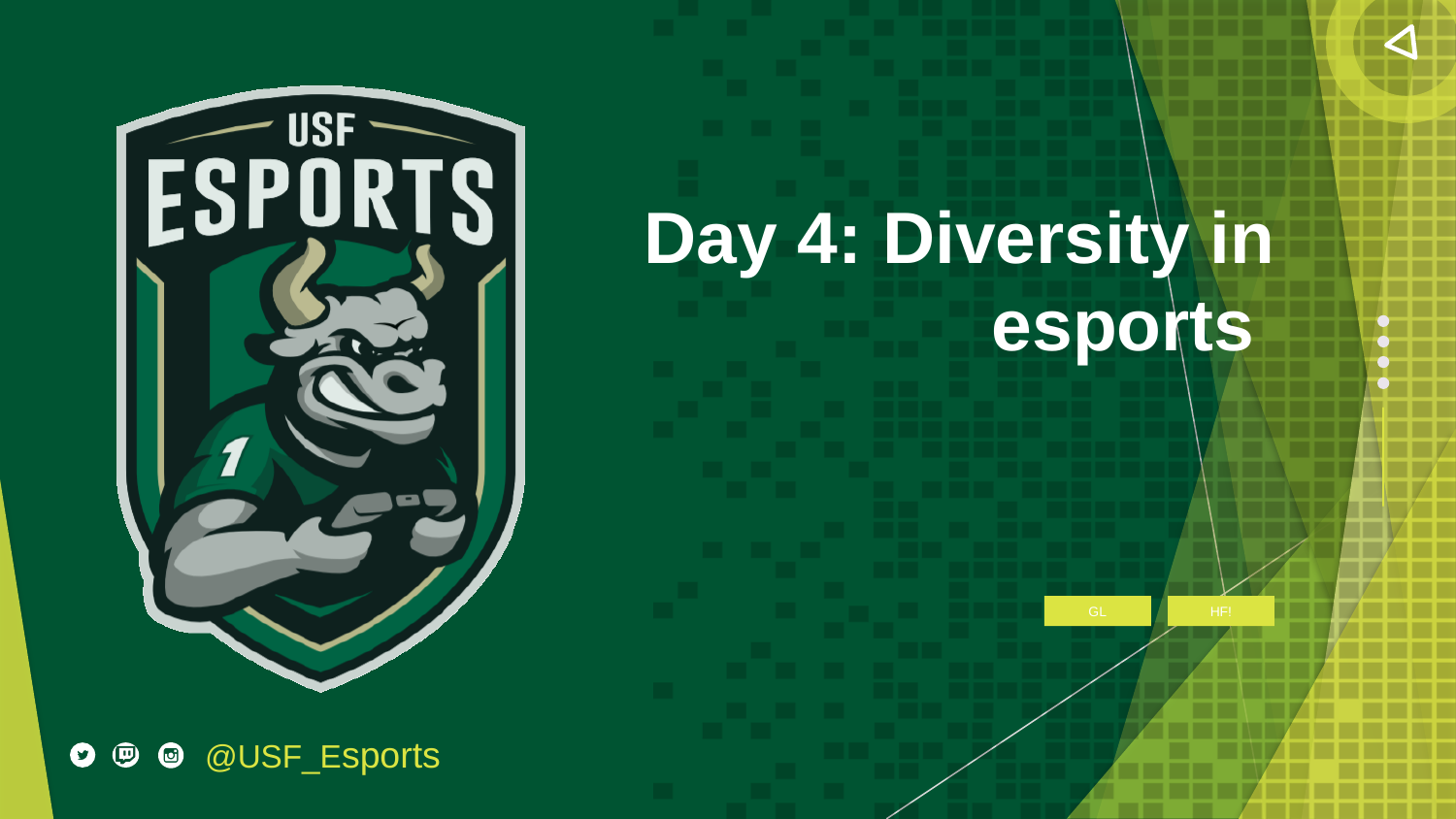

Day 4: Diversity in esports

GL
HF!
@USF_Esports